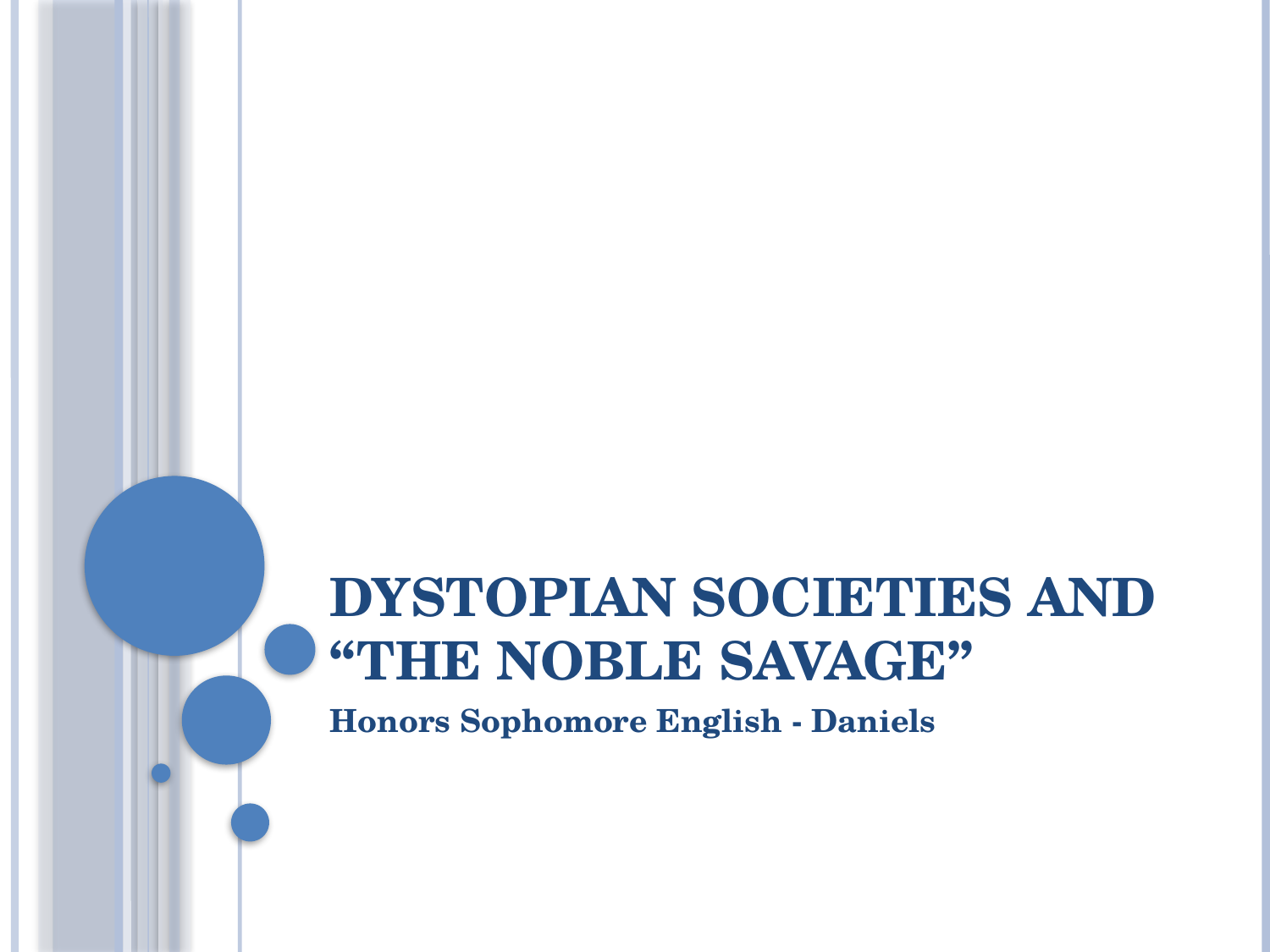

# Dystopian Societies and “The Noble Savage”
Honors Sophomore English - Daniels